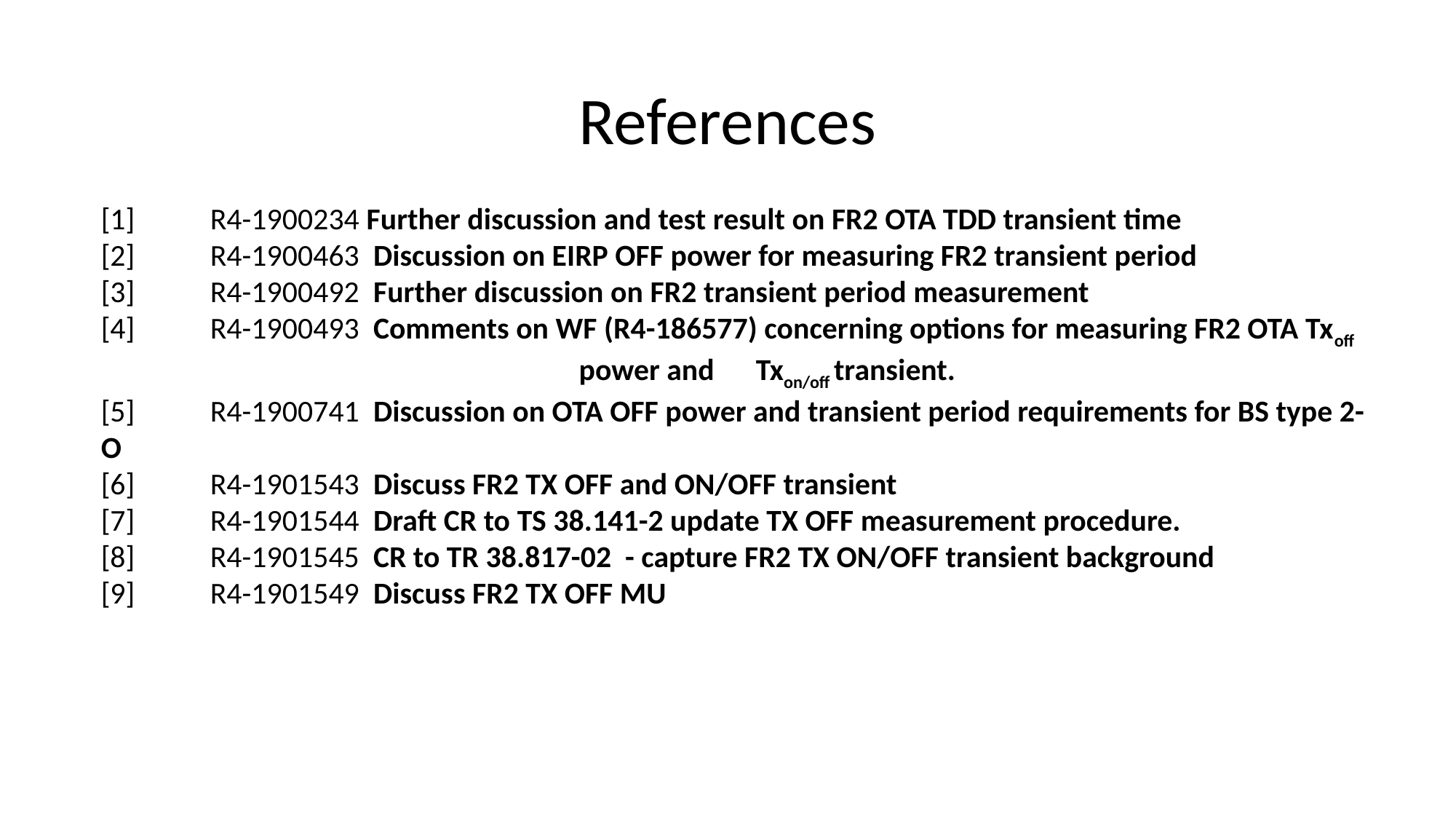

# References
[1]	R4-1900234 Further discussion and test result on FR2 OTA TDD transient time
[2]	R4-1900463  Discussion on EIRP OFF power for measuring FR2 transient period
[3]	R4-1900492  Further discussion on FR2 transient period measurement
[4]	R4-1900493  Comments on WF (R4-186577) concerning options for measuring FR2 OTA Txoff 				      power and 	Txon/off transient.
[5]	R4-1900741  Discussion on OTA OFF power and transient period requirements for BS type 2-O
[6]	R4-1901543  Discuss FR2 TX OFF and ON/OFF transient
[7]	R4-1901544  Draft CR to TS 38.141-2 update TX OFF measurement procedure.
[8]	R4-1901545  CR to TR 38.817-02  - capture FR2 TX ON/OFF transient background
[9]	R4-1901549  Discuss FR2 TX OFF MU